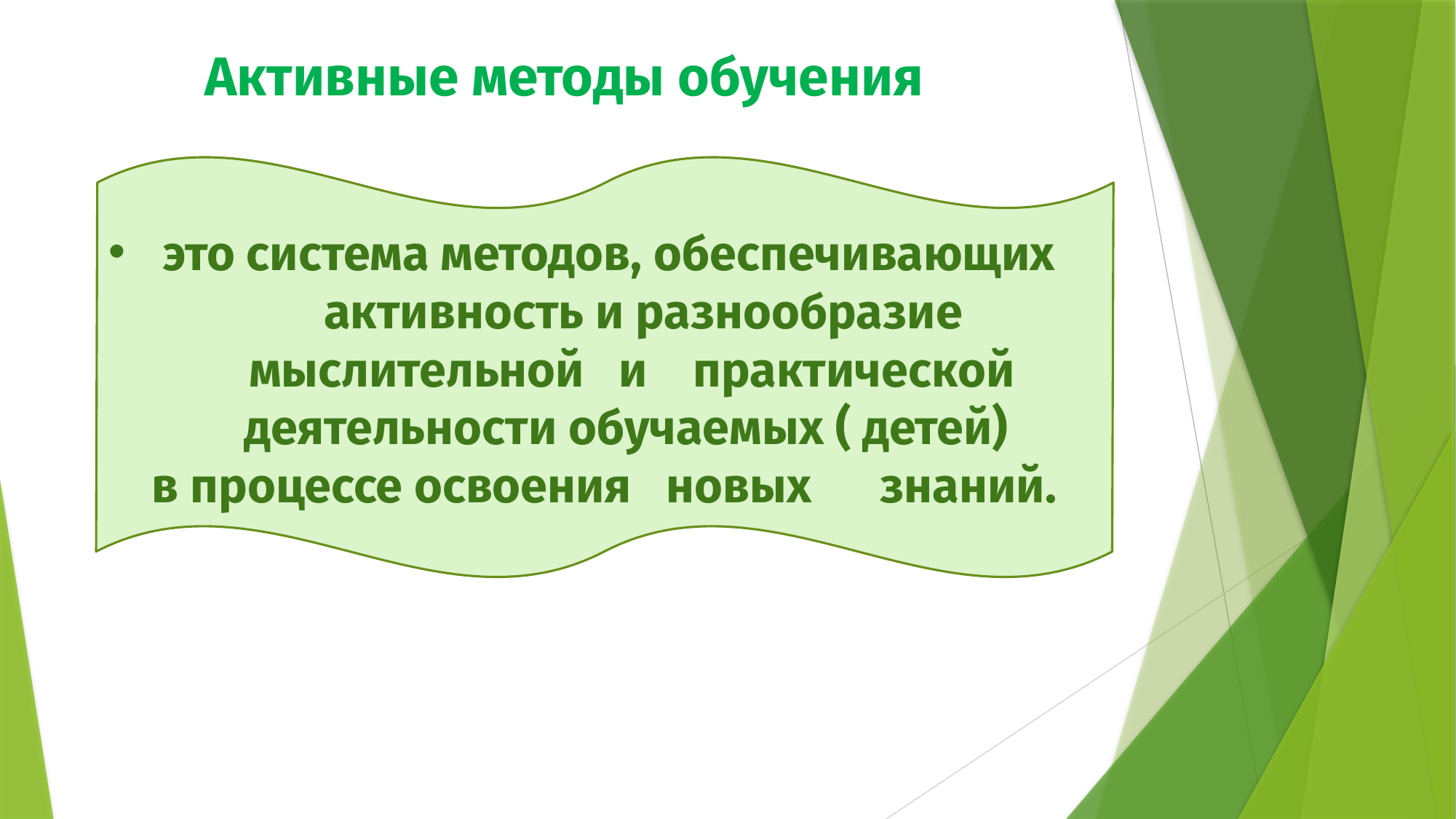

Активные методы обучения
это система методов, обеспечивающих        активность и разнообразие  мыслительной   и    практической деятельности обучаемых ( детей)
в процессе освоения   новых      знаний.